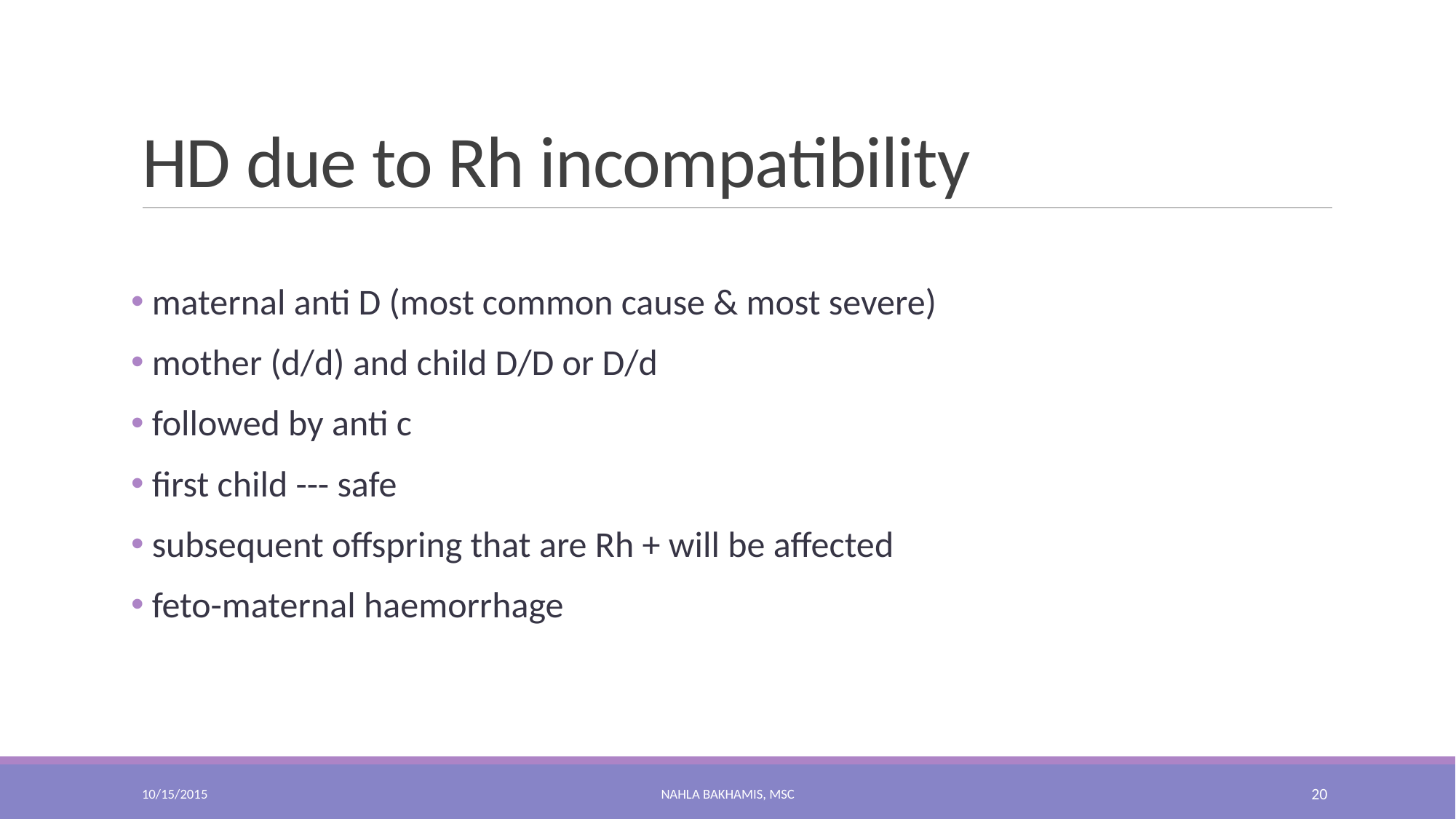

# HD due to Rh incompatibility

 maternal anti D (most common cause & most severe)
 mother (d/d) and child D/D or D/d
 followed by anti c
 first child --- safe
 subsequent offspring that are Rh + will be affected
 feto-maternal haemorrhage
10/15/2015
NAHLA BAKHAMIS, MSc
20